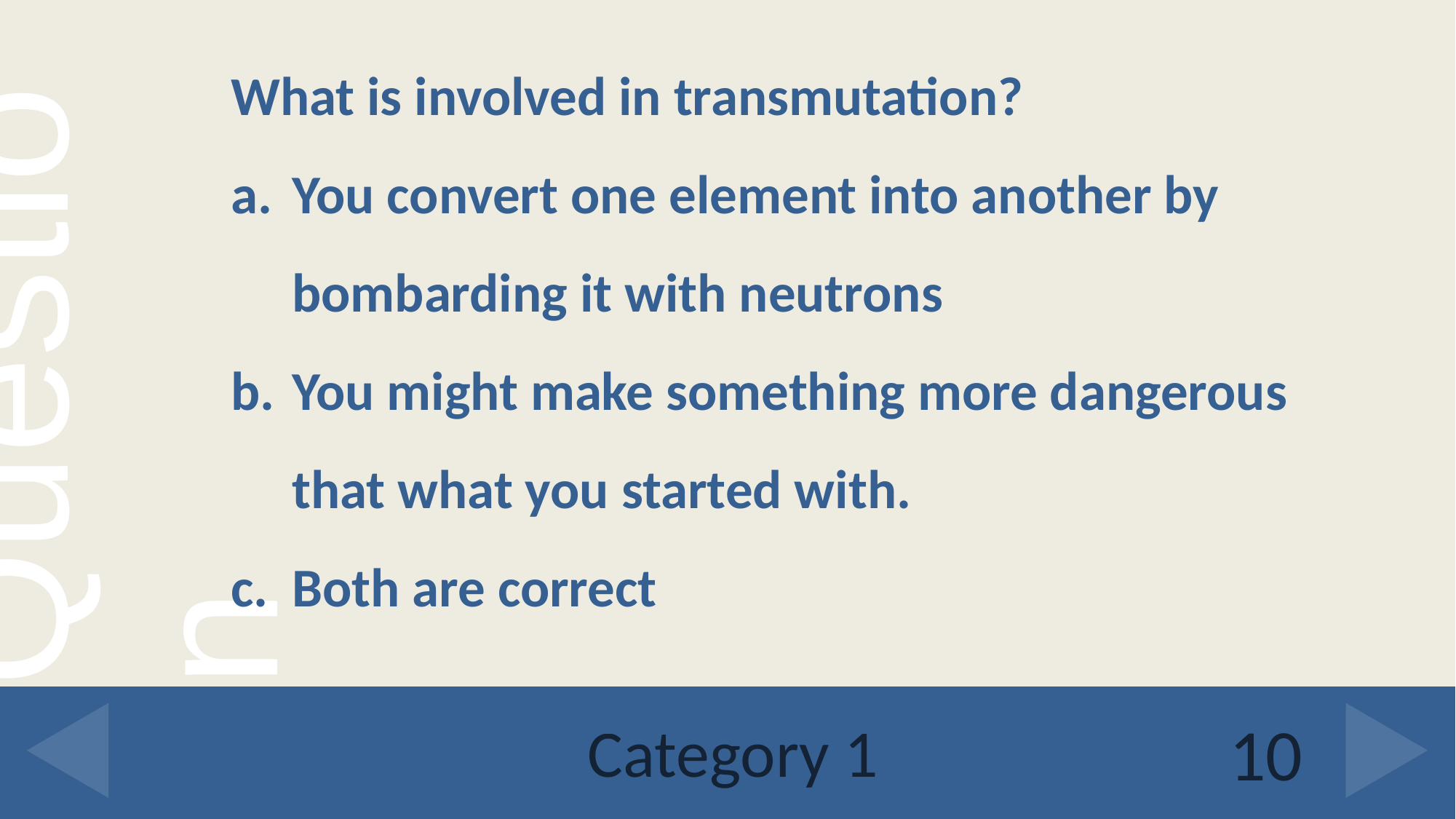

What is involved in transmutation?
You convert one element into another by bombarding it with neutrons
You might make something more dangerous that what you started with.
Both are correct

# Category 1
10